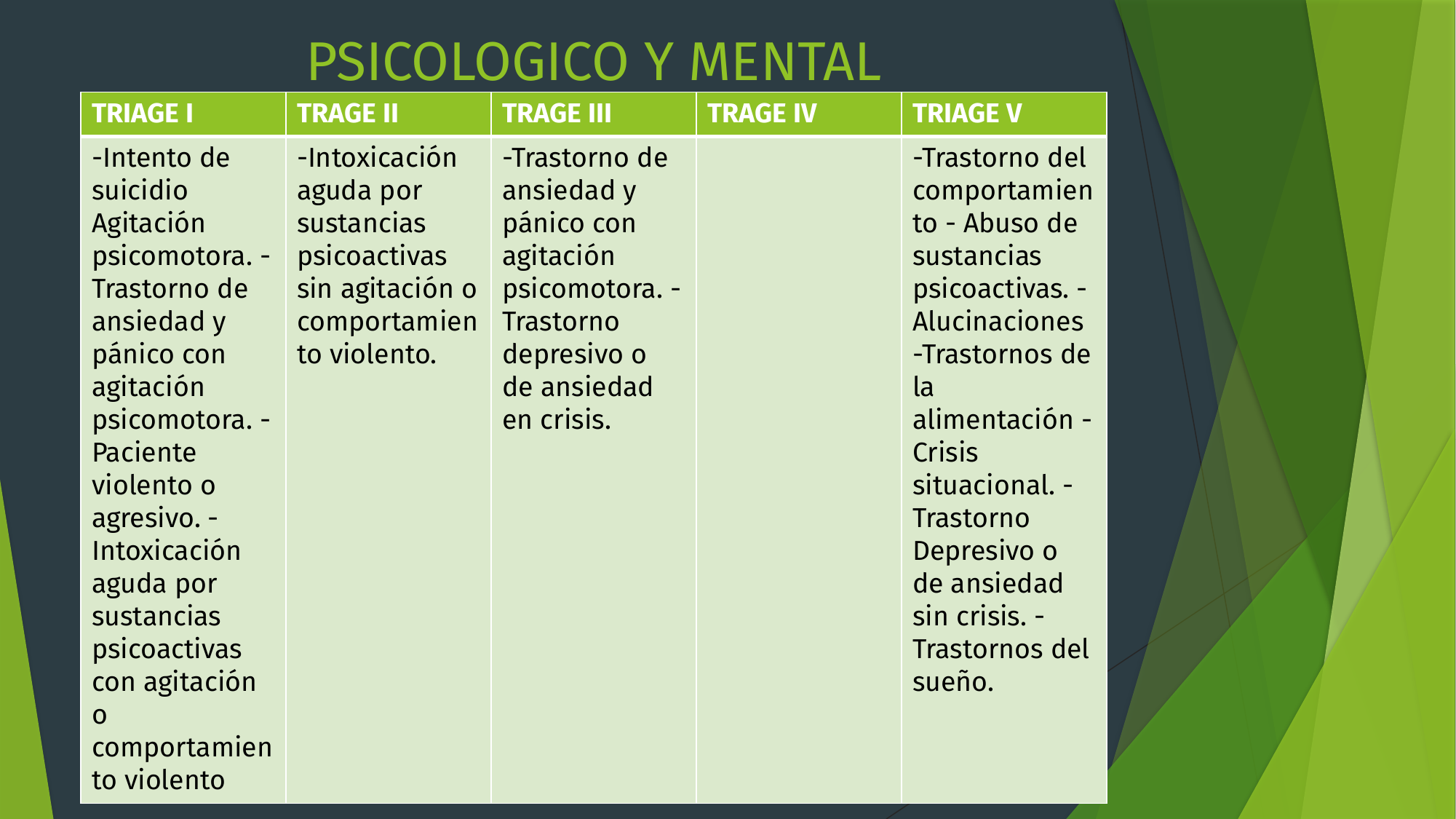

# PSICOLOGICO Y MENTAL
| TRIAGE I | TRAGE II | TRAGE III | TRAGE IV | TRIAGE V |
| --- | --- | --- | --- | --- |
| -Intento de suicidio Agitación psicomotora. -Trastorno de ansiedad y pánico con agitación psicomotora. - Paciente violento o agresivo. - Intoxicación aguda por sustancias psicoactivas con agitación o comportamiento violento | -Intoxicación aguda por sustancias psicoactivas sin agitación o comportamiento violento. | -Trastorno de ansiedad y pánico con agitación psicomotora. -Trastorno depresivo o de ansiedad en crisis. |  | -Trastorno del comportamiento - Abuso de sustancias psicoactivas. - Alucinaciones -Trastornos de la alimentación - Crisis situacional. - Trastorno Depresivo o de ansiedad sin crisis. - Trastornos del sueño. |